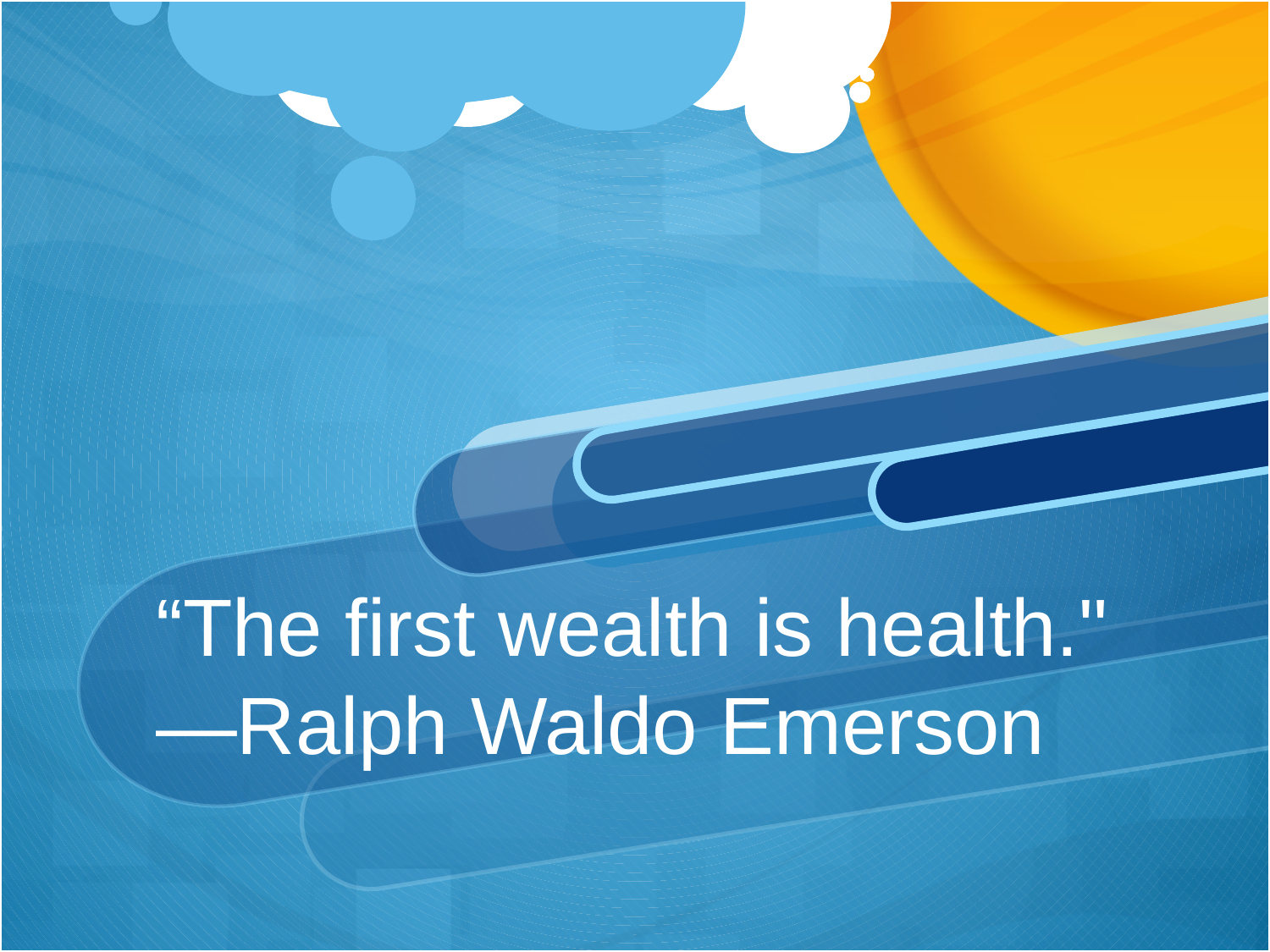

“The first wealth is health." —Ralph Waldo Emerson